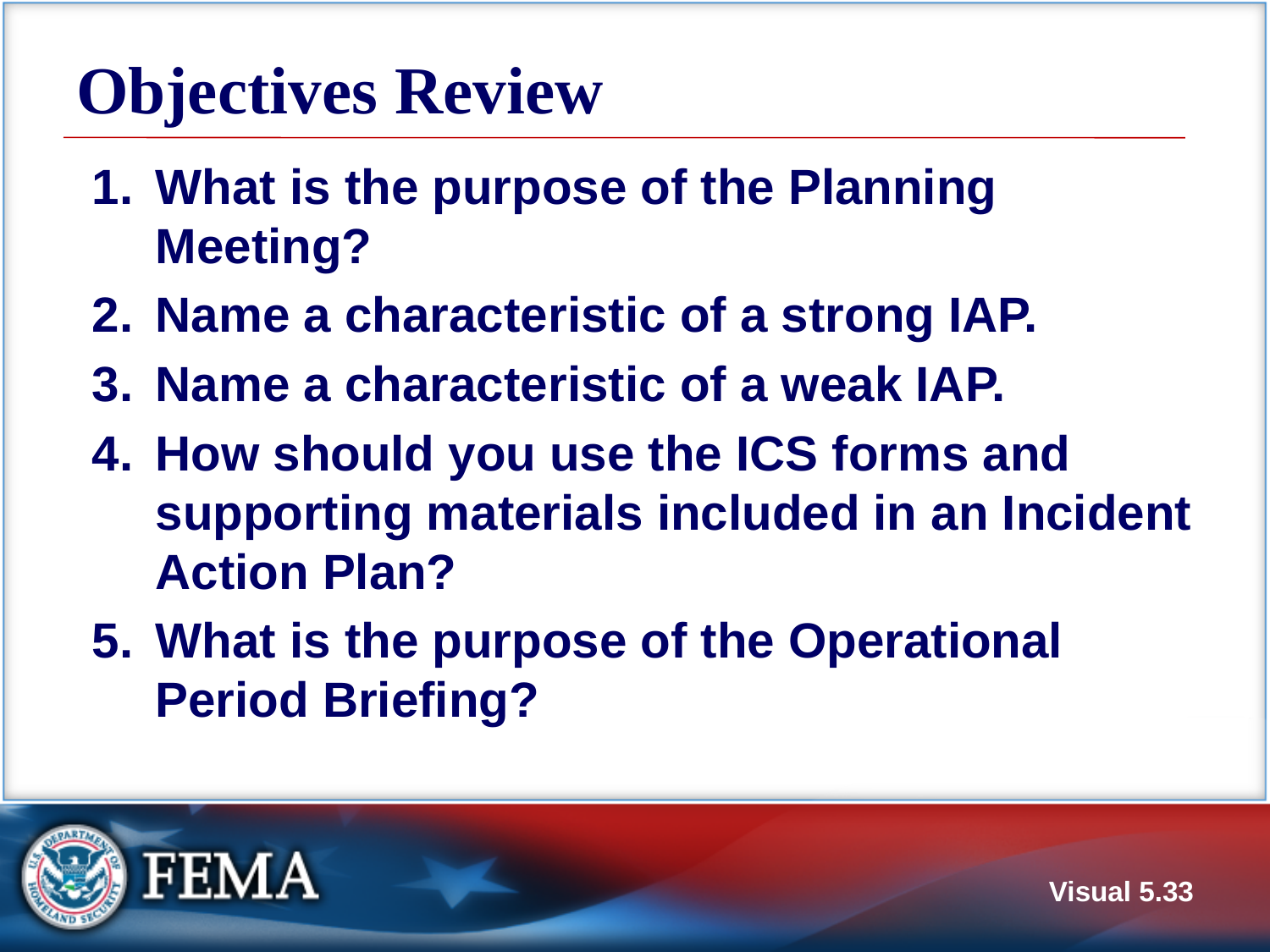

# Objectives Review
What is the purpose of the Planning Meeting?
Name a characteristic of a strong IAP.
Name a characteristic of a weak IAP.
How should you use the ICS forms and supporting materials included in an Incident Action Plan?
What is the purpose of the Operational Period Briefing?

Visual 5.33